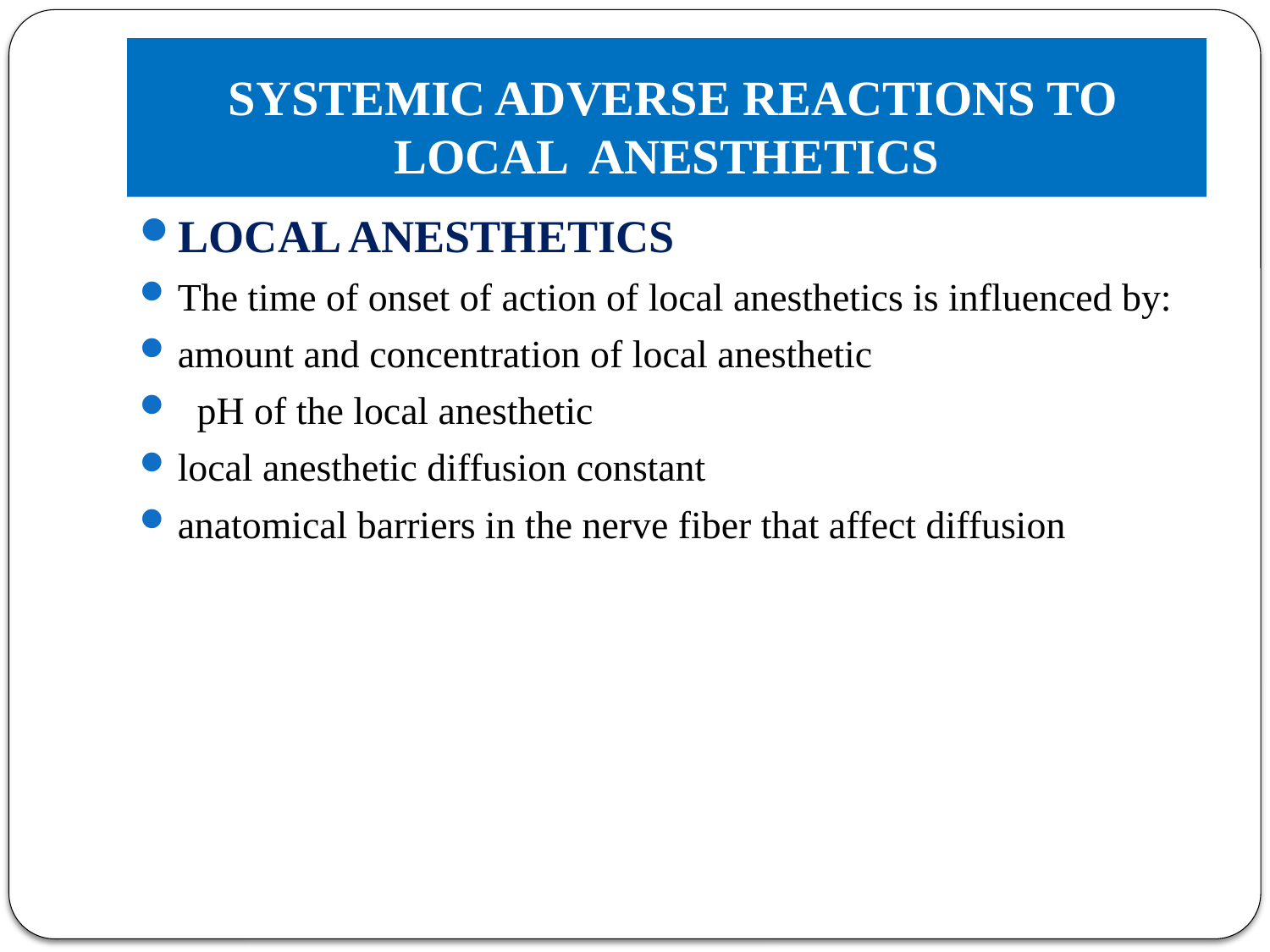

# SYSTEMIC ADVERSE REACTIONS TO LOCAL  ANESTHETICS
LOCAL ANESTHETICS
The time of onset of action of local anesthetics is influenced by:
amount and concentration of local anesthetic
  pH of the local anesthetic
local anesthetic diffusion constant
anatomical barriers in the nerve fiber that affect diffusion